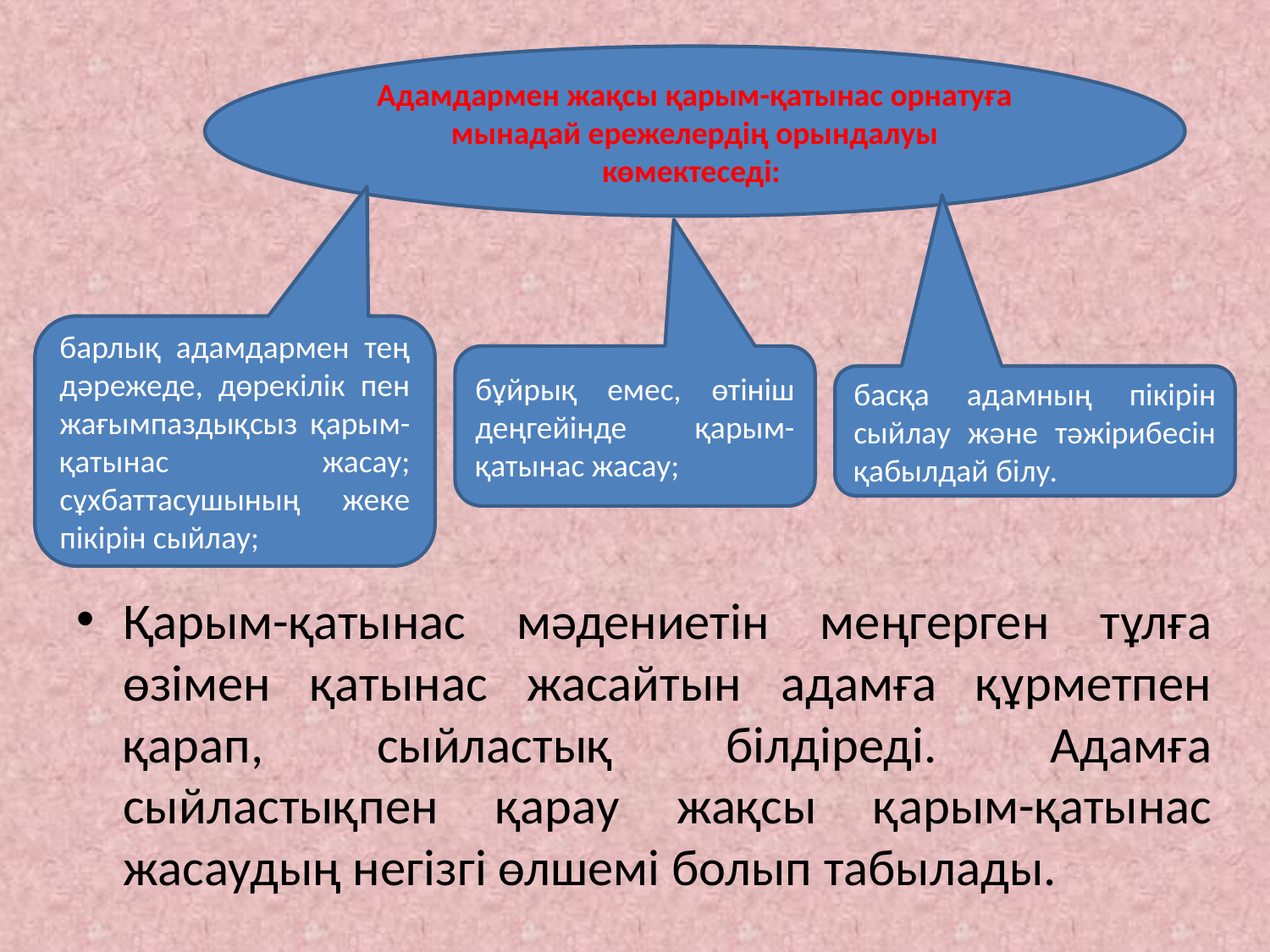

#
Адамдармен жақсы қарым-қатынас орнатуға мынадай ережелердің орындалуы көмектеседі:

Қарым-қатынас мәдениетін меңгерген тұлға өзімен қатынас жасайтын адамға құрметпен қарап, сыйластық білдіреді. Адамға сыйластықпен қарау жақсы қарым-қатынас жасаудың негізгі өлшемі болып табылады.

барлық адамдармен тең дәрежеде, дөрекілік пен жағымпаздықсыз қарым-қатынас жасау; сұхбаттасушының жеке пікірін сыйлау;
бұйрық емес, өтініш деңгейінде қарым-қатынас жасау;
басқа адамның пікірін сыйлау және тәжірибесін қабылдай білу.